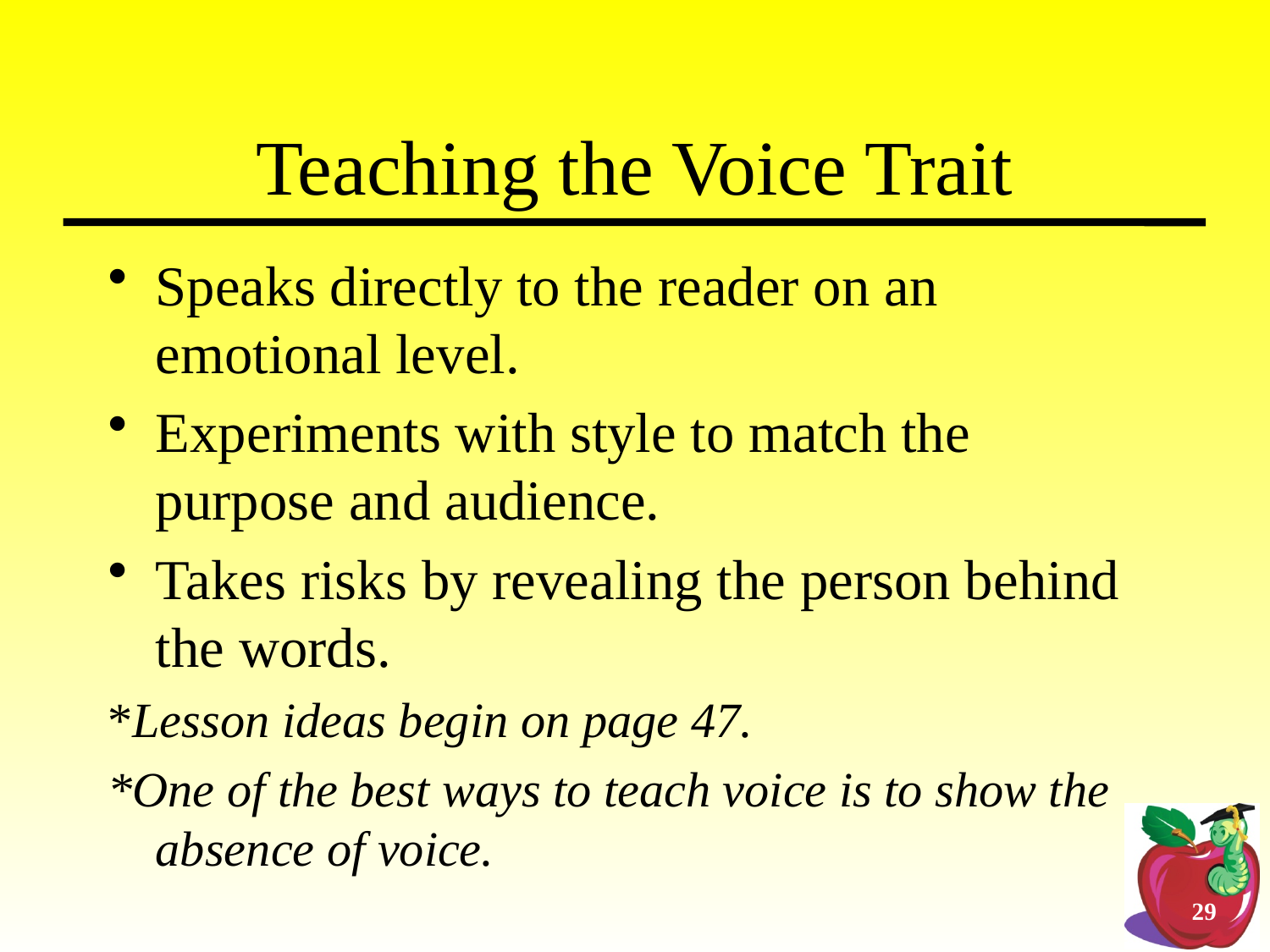

# Teaching the Voice Trait
Speaks directly to the reader on an emotional level.
Experiments with style to match the purpose and audience.
Takes risks by revealing the person behind the words.
*Lesson ideas begin on page 47.
*One of the best ways to teach voice is to show the absence of voice.

29